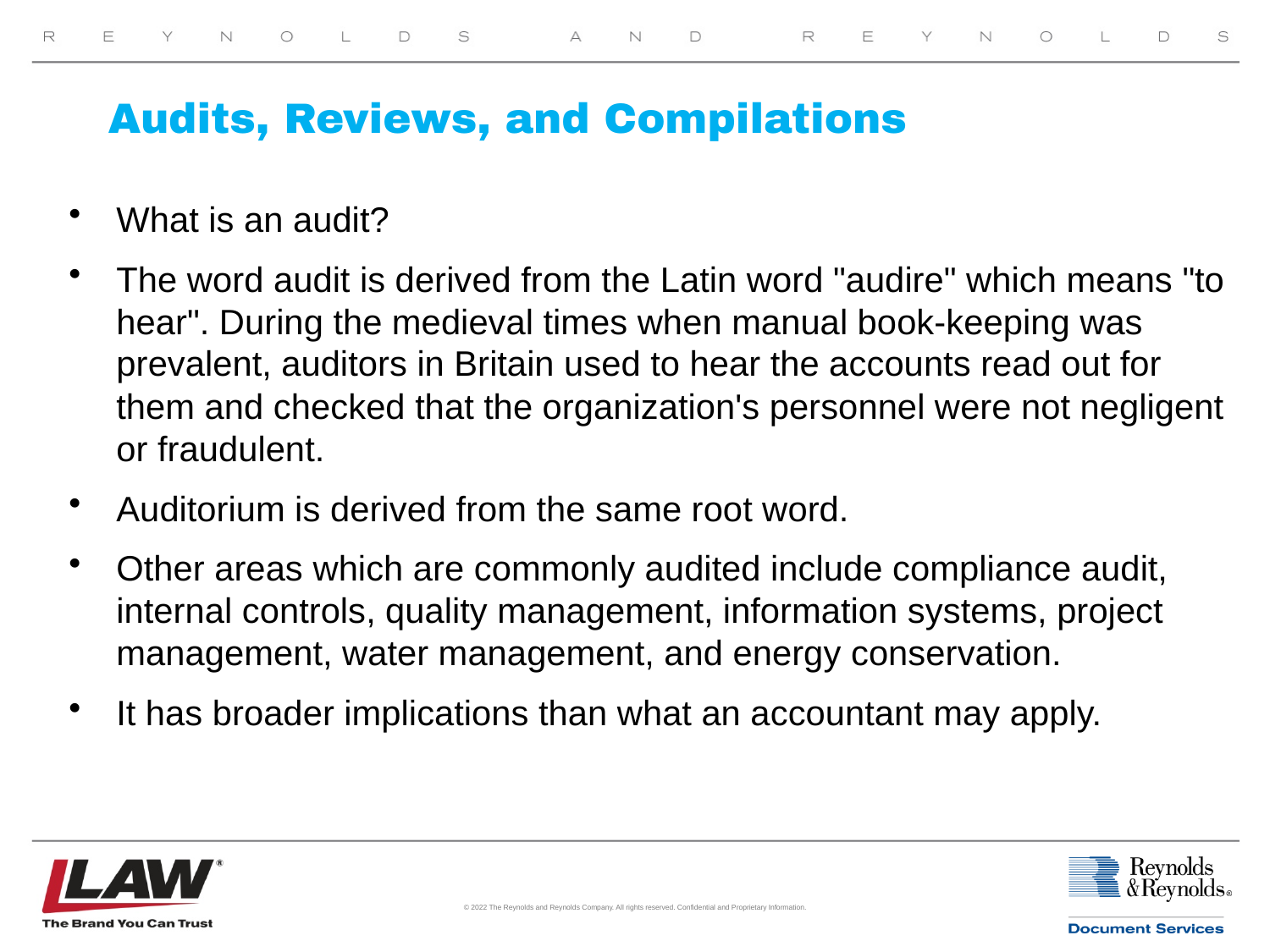

# Audits, Reviews, and Compilations
What is an audit?
The word audit is derived from the Latin word "audire" which means "to hear". During the medieval times when manual book-keeping was prevalent, auditors in Britain used to hear the accounts read out for them and checked that the organization's personnel were not negligent or fraudulent.
Auditorium is derived from the same root word.
Other areas which are commonly audited include compliance audit, internal controls, quality management, information systems, project management, water management, and energy conservation.
It has broader implications than what an accountant may apply.